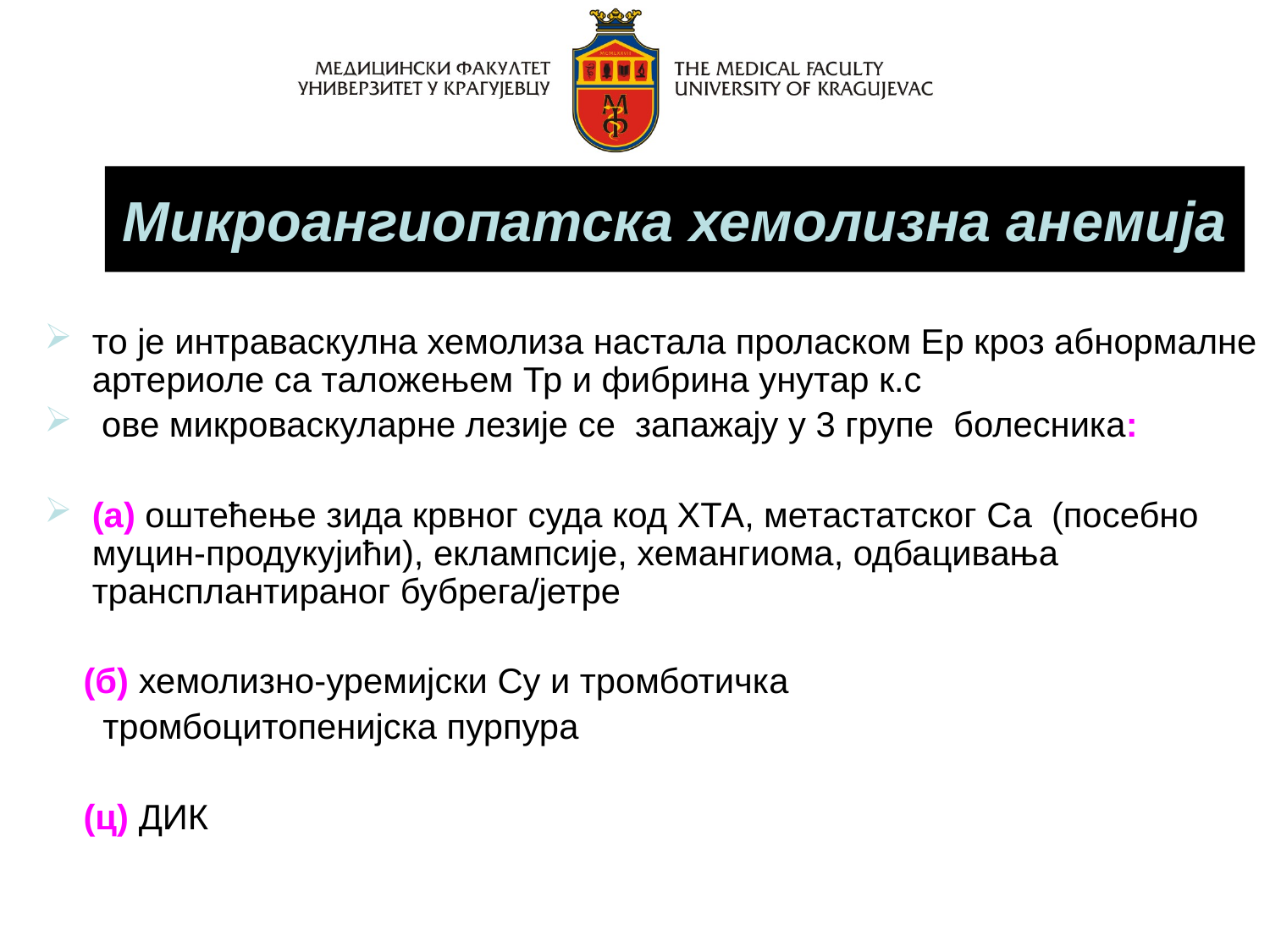

Микроангиопатска хемолизна анемија
то је интраваскулна хемолиза настала проласком Ер кроз абнормалне артериоле са таложењем Тр и фибрина унутар к.с
 ове микроваскуларне лезије се  запажају у 3 групе  болесника:

(а) оштећење зида крвног суда код ХТА, метастатског Са  (посебно муцин-продукујићи), еклампсије, хемангиома, одбацивања трансплантираног бубрега/јетре

    (б) хемолизно-уремијски Сy и тромботичка
      тромбоцитопенијска пурпура

    (ц) ДИК